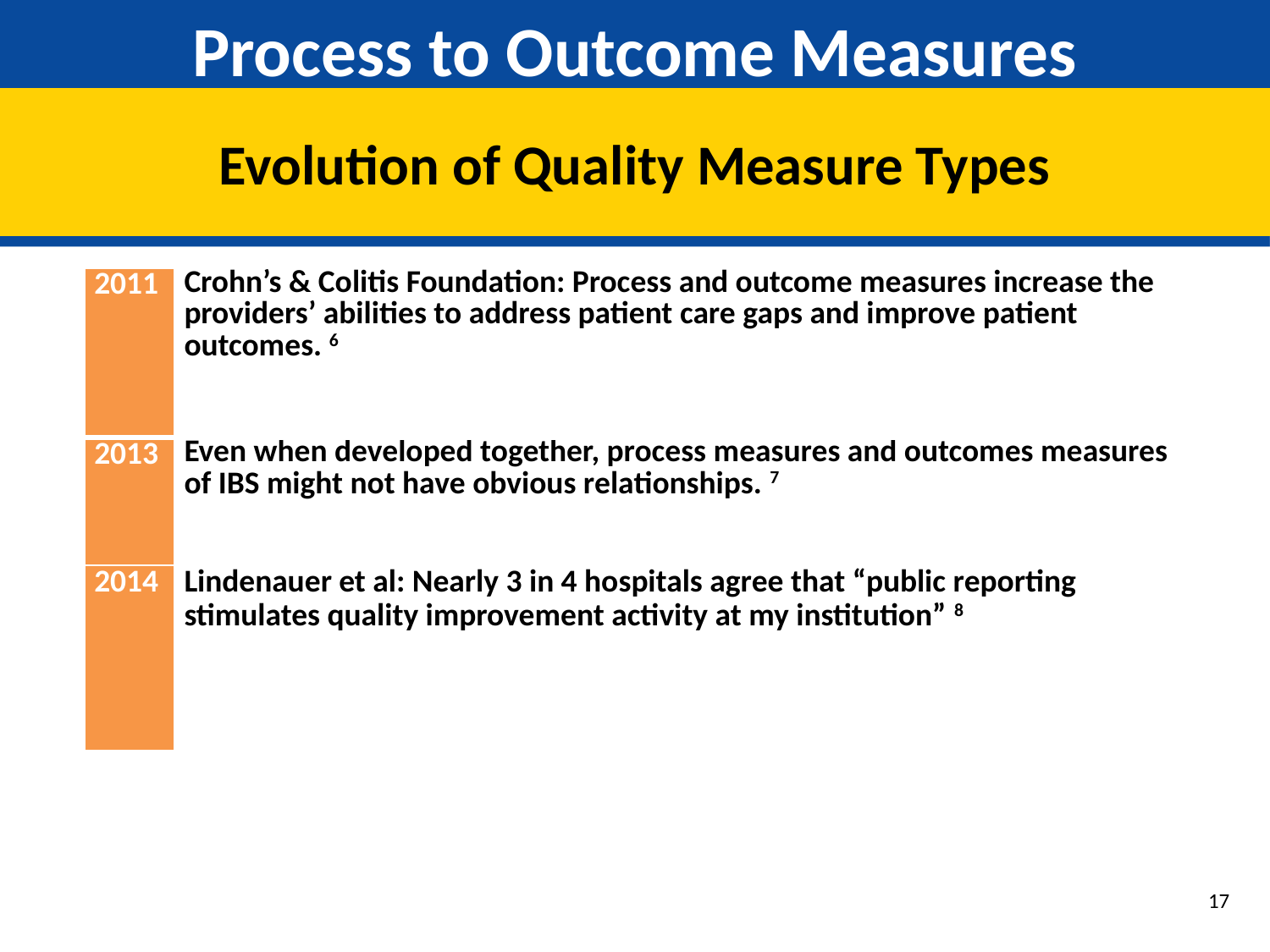

# Process to Outcome Measures
Evolution of Quality Measure Types
| 2011 | Crohn’s & Colitis Foundation: Process and outcome measures increase the providers’ abilities to address patient care gaps and improve patient outcomes. 6 |
| --- | --- |
| 2013 | Even when developed together, process measures and outcomes measures of IBS might not have obvious relationships. 7 |
| 2014 | Lindenauer et al: Nearly 3 in 4 hospitals agree that “public reporting stimulates quality improvement activity at my institution” 8 |